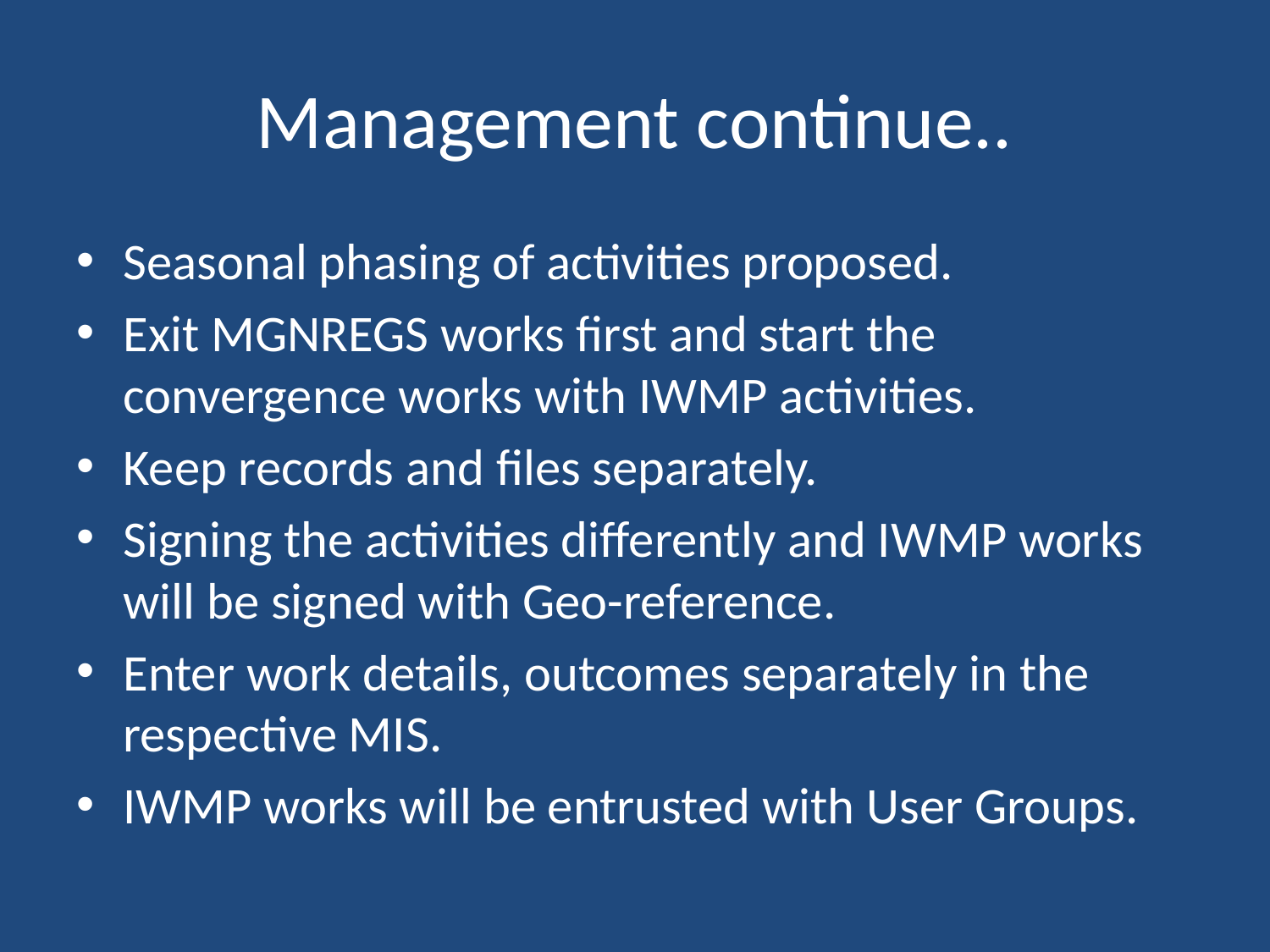

# Management continue..
Seasonal phasing of activities proposed.
Exit MGNREGS works first and start the convergence works with IWMP activities.
Keep records and files separately.
Signing the activities differently and IWMP works will be signed with Geo-reference.
Enter work details, outcomes separately in the respective MIS.
IWMP works will be entrusted with User Groups.